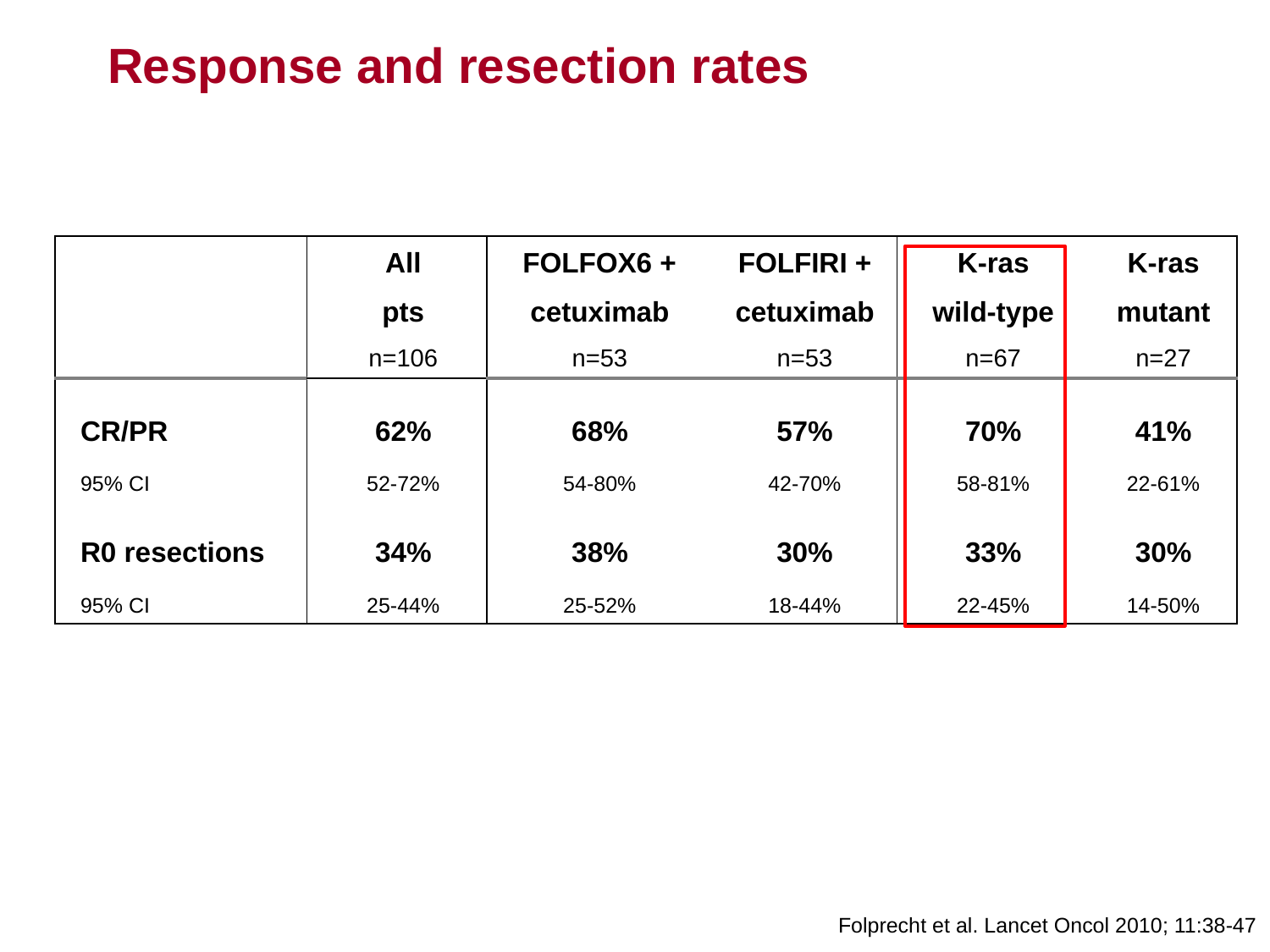

# Response and resection rates
|  | All | FOLFOX6 + | FOLFIRI + | K-ras | K-ras |
| --- | --- | --- | --- | --- | --- |
|  | pts | cetuximab | cetuximab | wild-type | mutant |
|  | n=106 | n=53 | n=53 | n=67 | n=27 |
| CR/PR | 62% | 68% | 57% | 70% | 41% |
| 95% CI | 52-72% | 54-80% | 42-70% | 58-81% | 22-61% |
| R0 resections | 34% | 38% | 30% | 33% | 30% |
| 95% CI | 25-44% | 25-52% | 18-44% | 22-45% | 14-50% |

Folprecht et al. Lancet Oncol 2010; 11:38-47